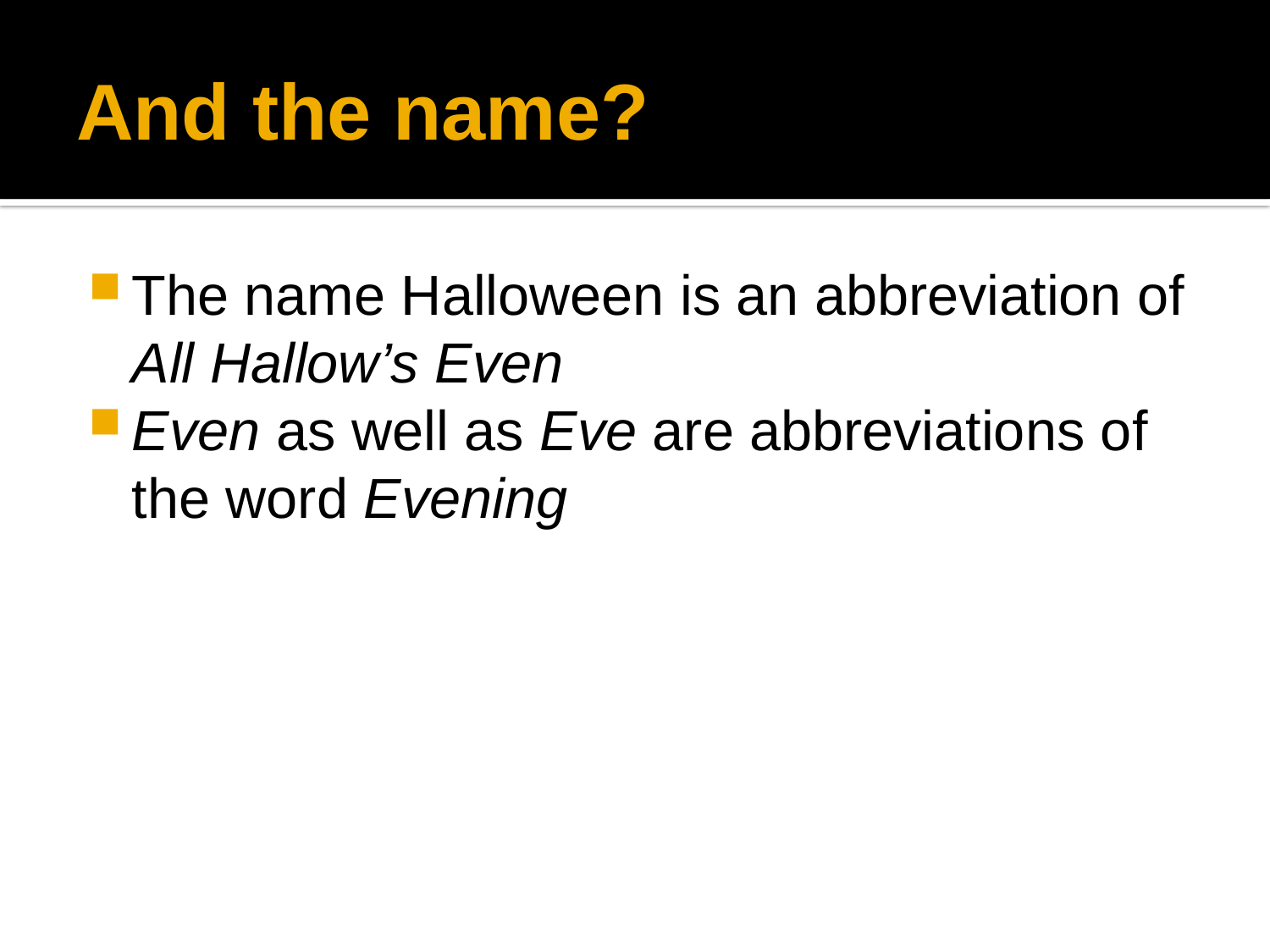

# And the name?
The name Halloween is an abbreviation of All Hallow’s Even
Even as well as Eve are abbreviations of the word Evening